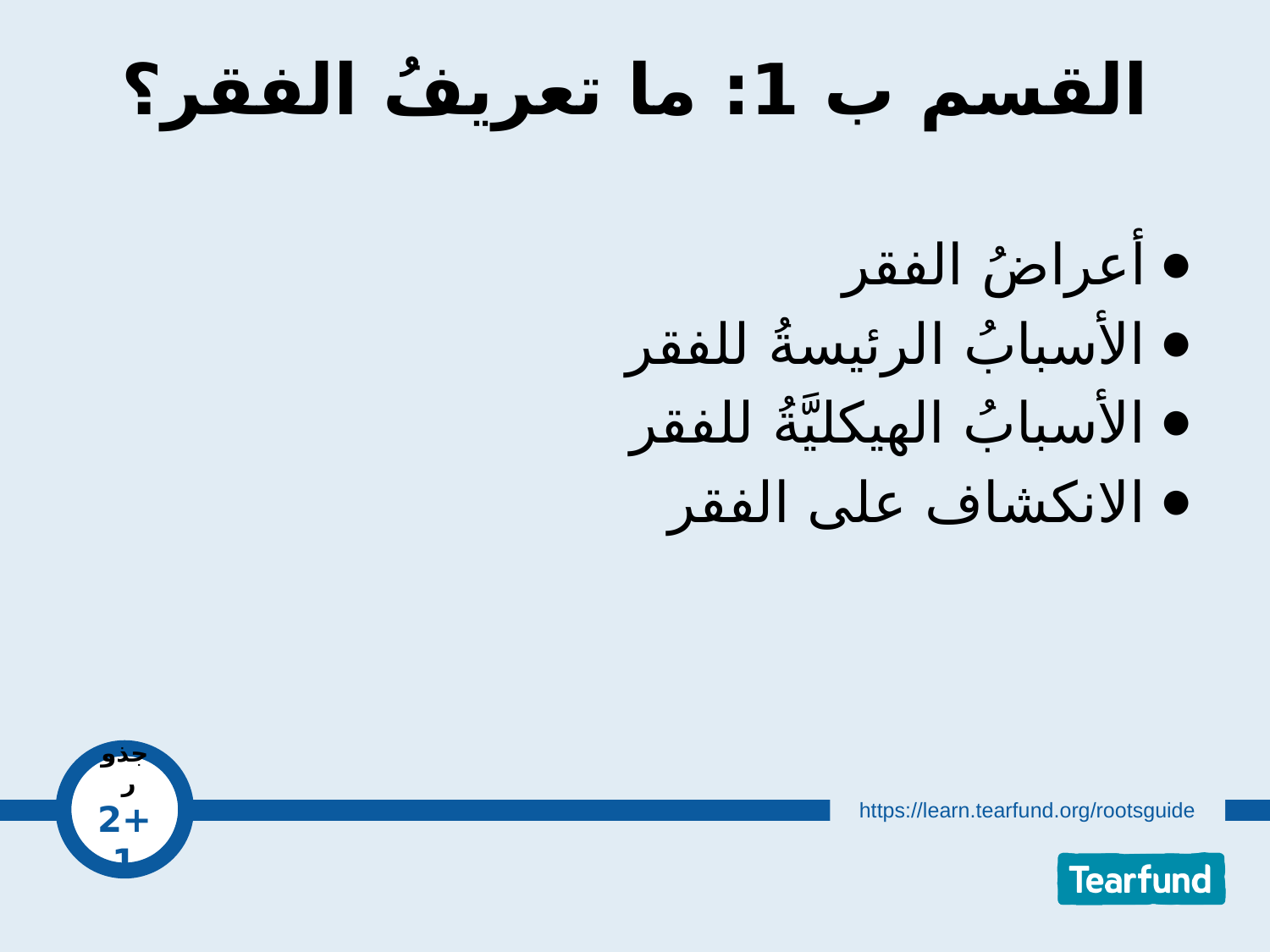

# القسم ب 1: ما تعريفُ الفقر؟
أعراضُ الفقر
الأسبابُ الرئيسةُ للفقر
الأسبابُ الهيكليَّةُ للفقر
الانكشاف على الفقر